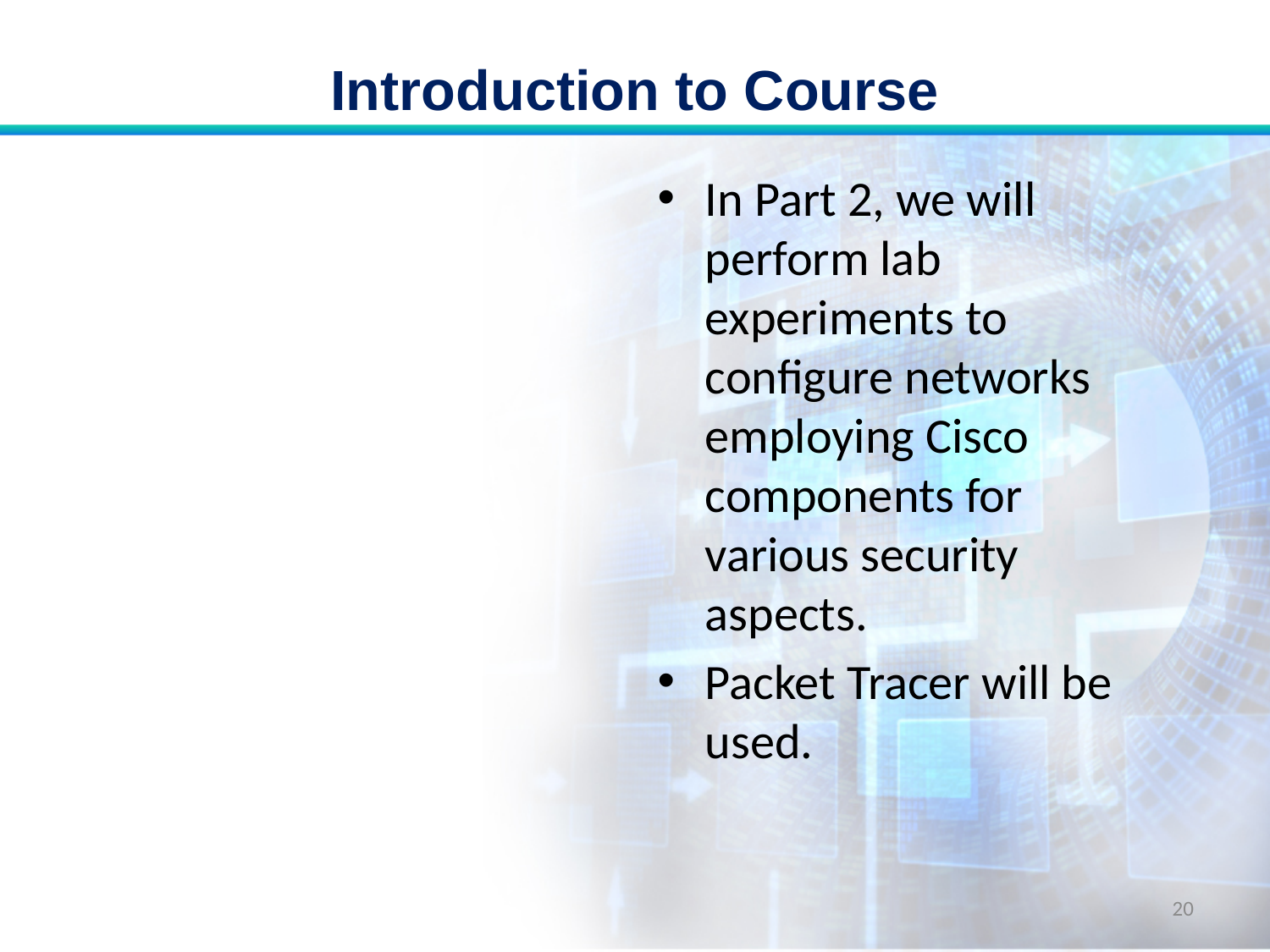

# Introduction to Course
In Part 2, we will perform lab experiments to configure networks employing Cisco components for various security aspects.
Packet Tracer will be used.

20